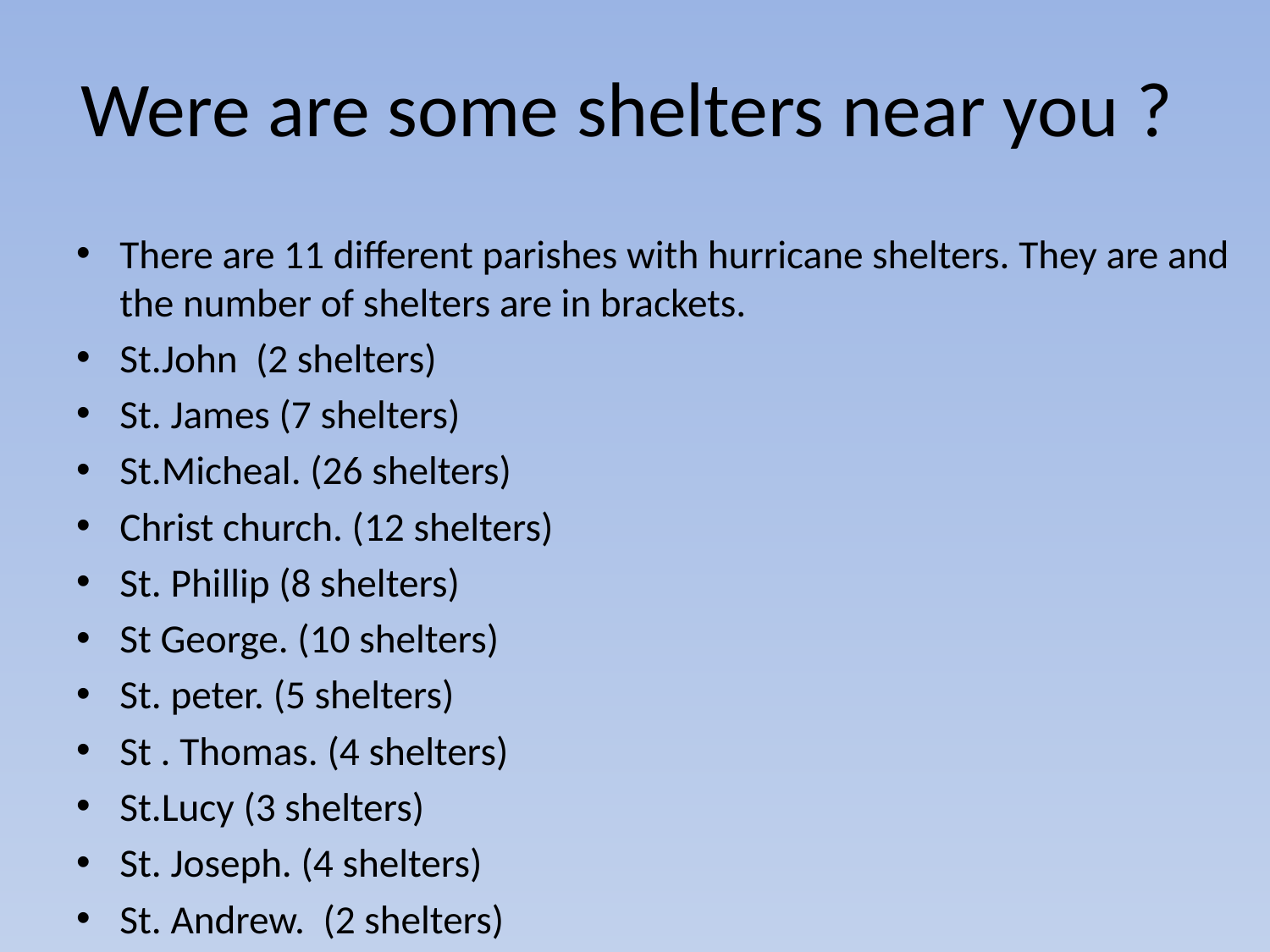

# Were are some shelters near you ?
There are 11 different parishes with hurricane shelters. They are and the number of shelters are in brackets.
St.John  (2 shelters)
St. James (7 shelters)
St.Micheal. (26 shelters)
Christ church. (12 shelters)
St. Phillip (8 shelters)
St George. (10 shelters)
St. peter. (5 shelters)
St . Thomas. (4 shelters)
St.Lucy (3 shelters)
St. Joseph. (4 shelters)
St. Andrew.  (2 shelters)